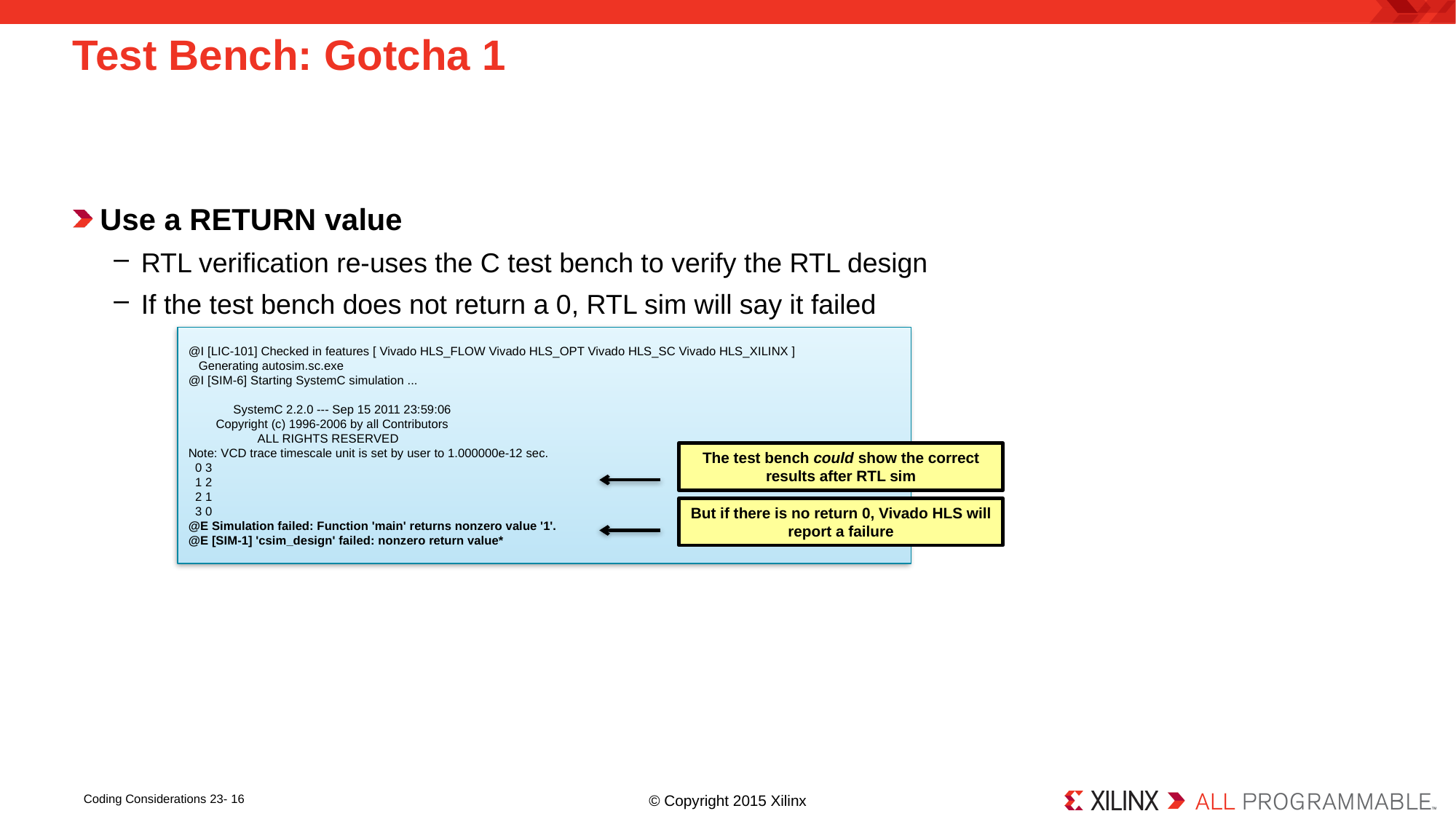

# Test Bench: Gotcha 1
Use a RETURN value
RTL verification re-uses the C test bench to verify the RTL design
If the test bench does not return a 0, RTL sim will say it failed

@I [LIC-101] Checked in features [ Vivado HLS_FLOW Vivado HLS_OPT Vivado HLS_SC Vivado HLS_XILINX ]
   Generating autosim.sc.exe
@I [SIM-6] Starting SystemC simulation ...

             SystemC 2.2.0 --- Sep 15 2011 23:59:06
        Copyright (c) 1996-2006 by all Contributors
                    ALL RIGHTS RESERVED
Note: VCD trace timescale unit is set by user to 1.000000e-12 sec.
  0 3
  1 2
  2 1
  3 0
@E Simulation failed: Function 'main' returns nonzero value '1'.
@E [SIM-1] 'csim_design' failed: nonzero return value*
The test bench could show the correct results after RTL sim
But if there is no return 0, Vivado HLS will report a failure
Coding Considerations 23- 16
© Copyright 2015 Xilinx